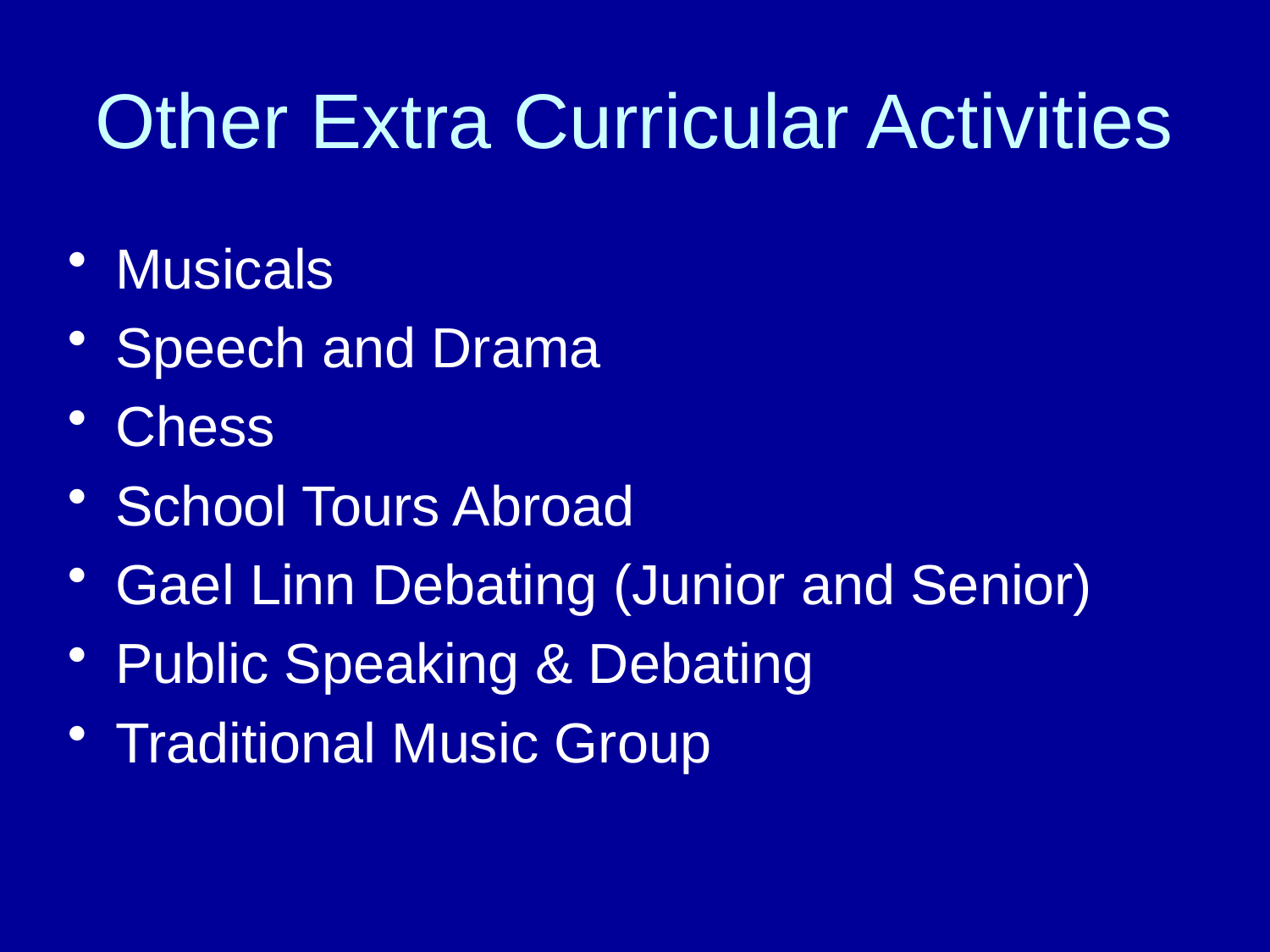

# Other Extra Curricular Activities
Musicals
Speech and Drama
Chess
School Tours Abroad
Gael Linn Debating (Junior and Senior)
Public Speaking & Debating
Traditional Music Group